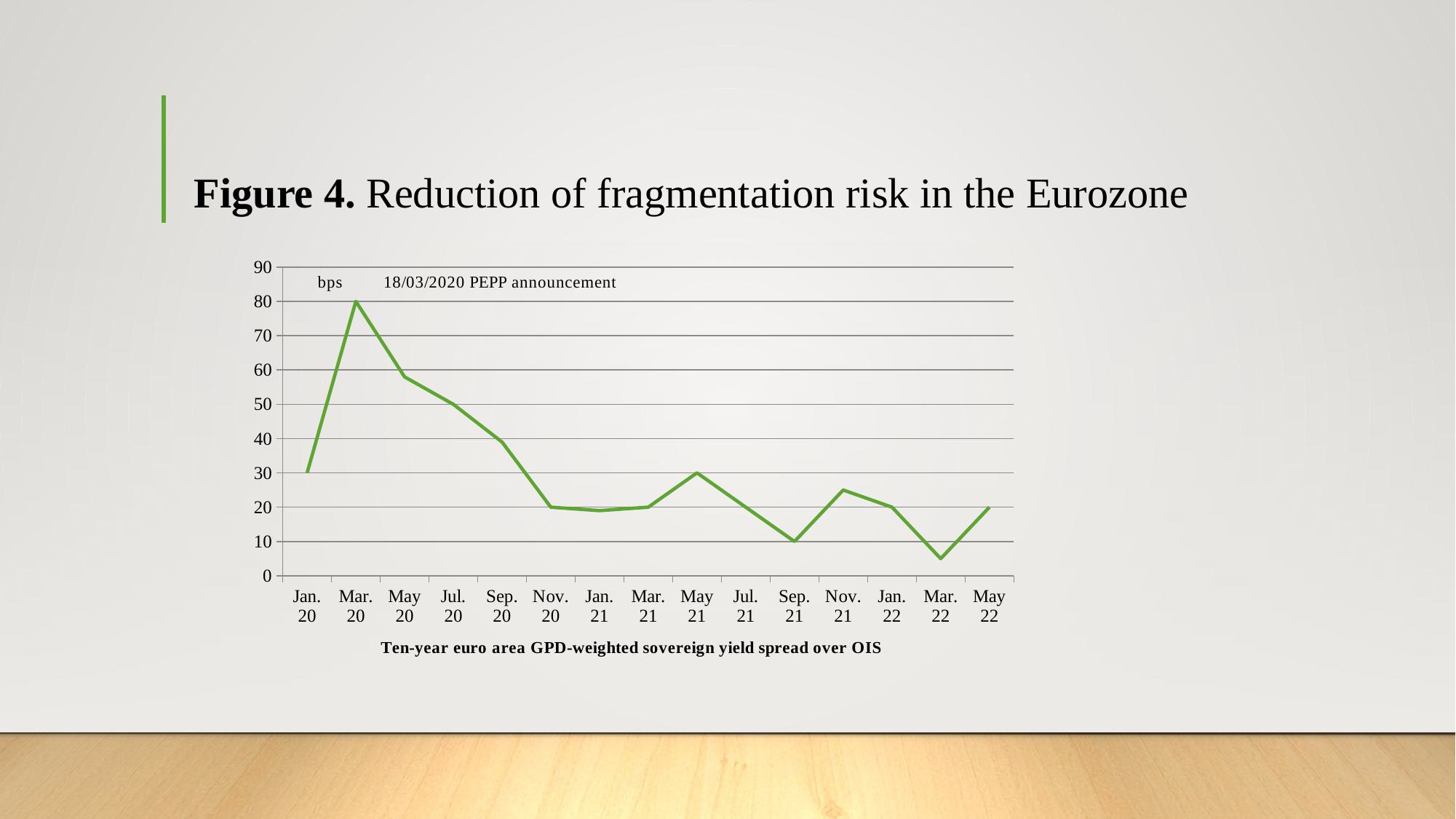

# Figure 4. Reduction of fragmentation risk in the Eurozone

### Chart

| Category |  |
|---|---|
| Jan. 20 | 30.0 |
| Mar. 20 | 80.0 |
| May 20 | 58.0 |
| Jul. 20 | 50.0 |
| Sep. 20 | 39.0 |
| Nov. 20 | 20.0 |
| Jan. 21 | 19.0 |
| Mar. 21 | 20.0 |
| May 21 | 30.0 |
| Jul. 21 | 20.0 |
| Sep. 21 | 10.0 |
| Nov. 21 | 25.0 |
| Jan. 22 | 20.0 |
| Mar. 22 | 5.0 |
| May 22 | 20.0 |